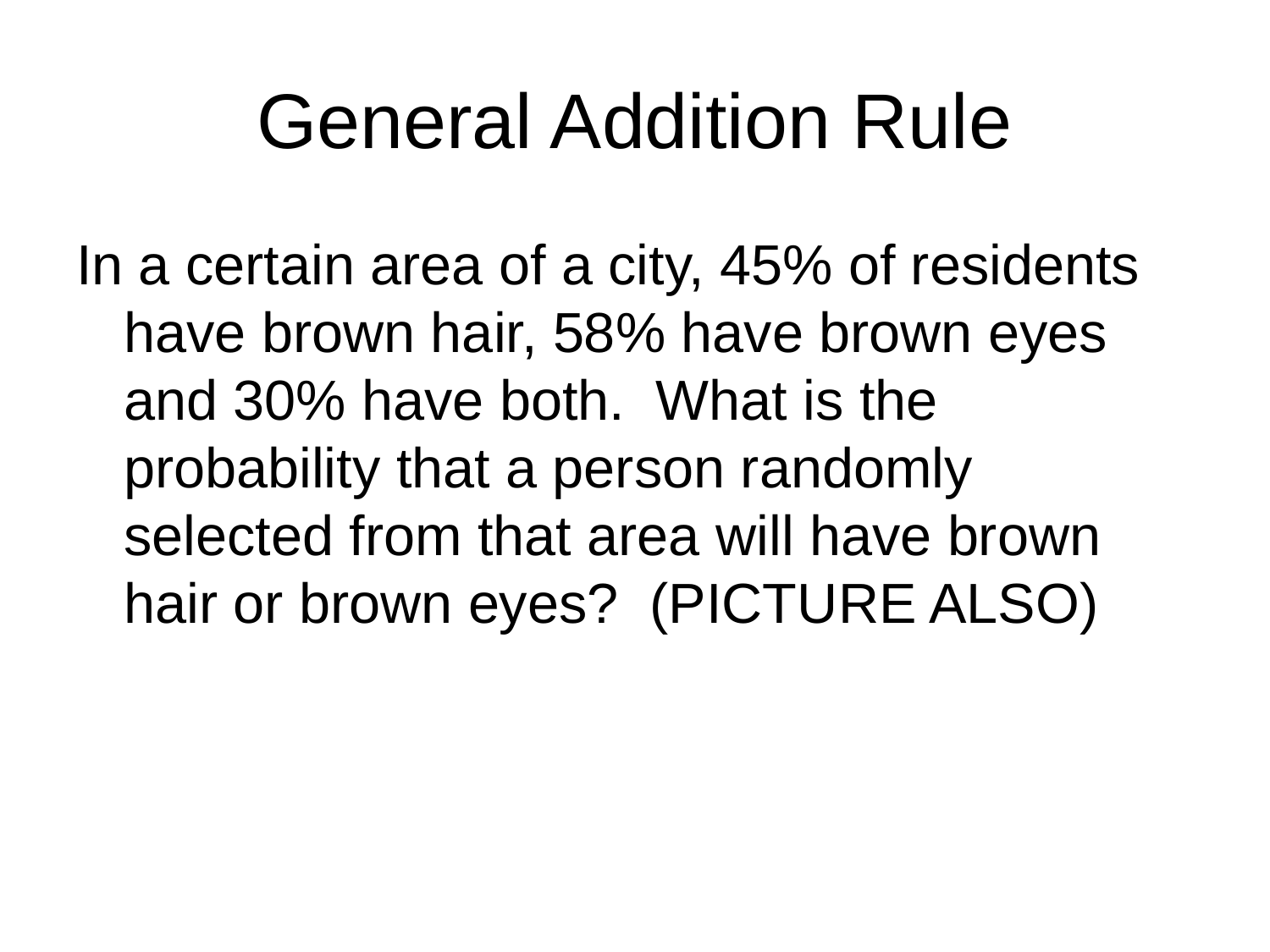

# General Addition Rule
In a certain area of a city, 45% of residents have brown hair, 58% have brown eyes and 30% have both.  What is the probability that a person randomly selected from that area will have brown hair or brown eyes?  (PICTURE ALSO)